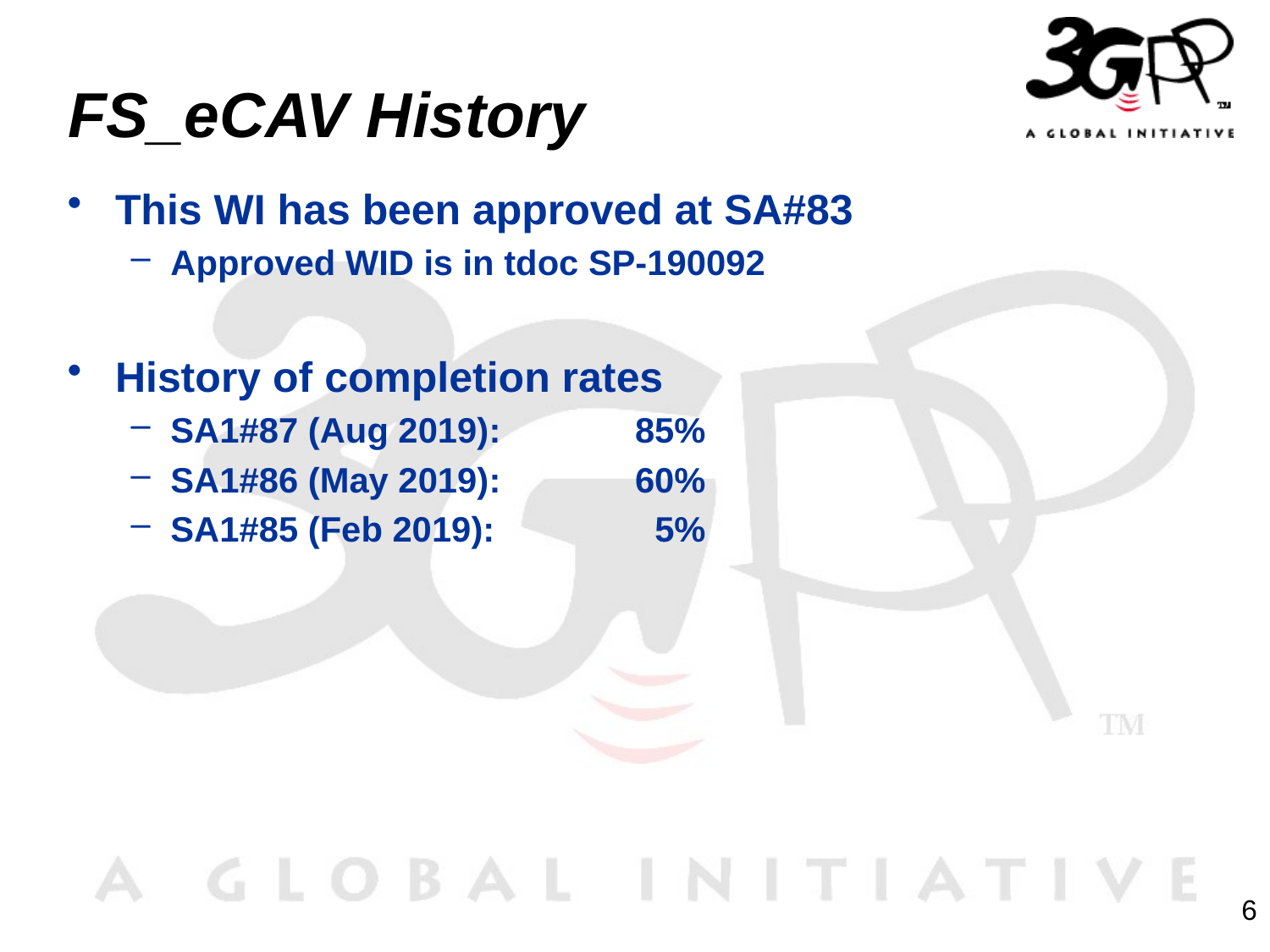

# FS_eCAV History
This WI has been approved at SA#83
Approved WID is in tdoc SP-190092

History of completion rates
SA1#87 (Aug 2019): 	85%
SA1#86 (May 2019):	60%
SA1#85 (Feb 2019):	5%
6